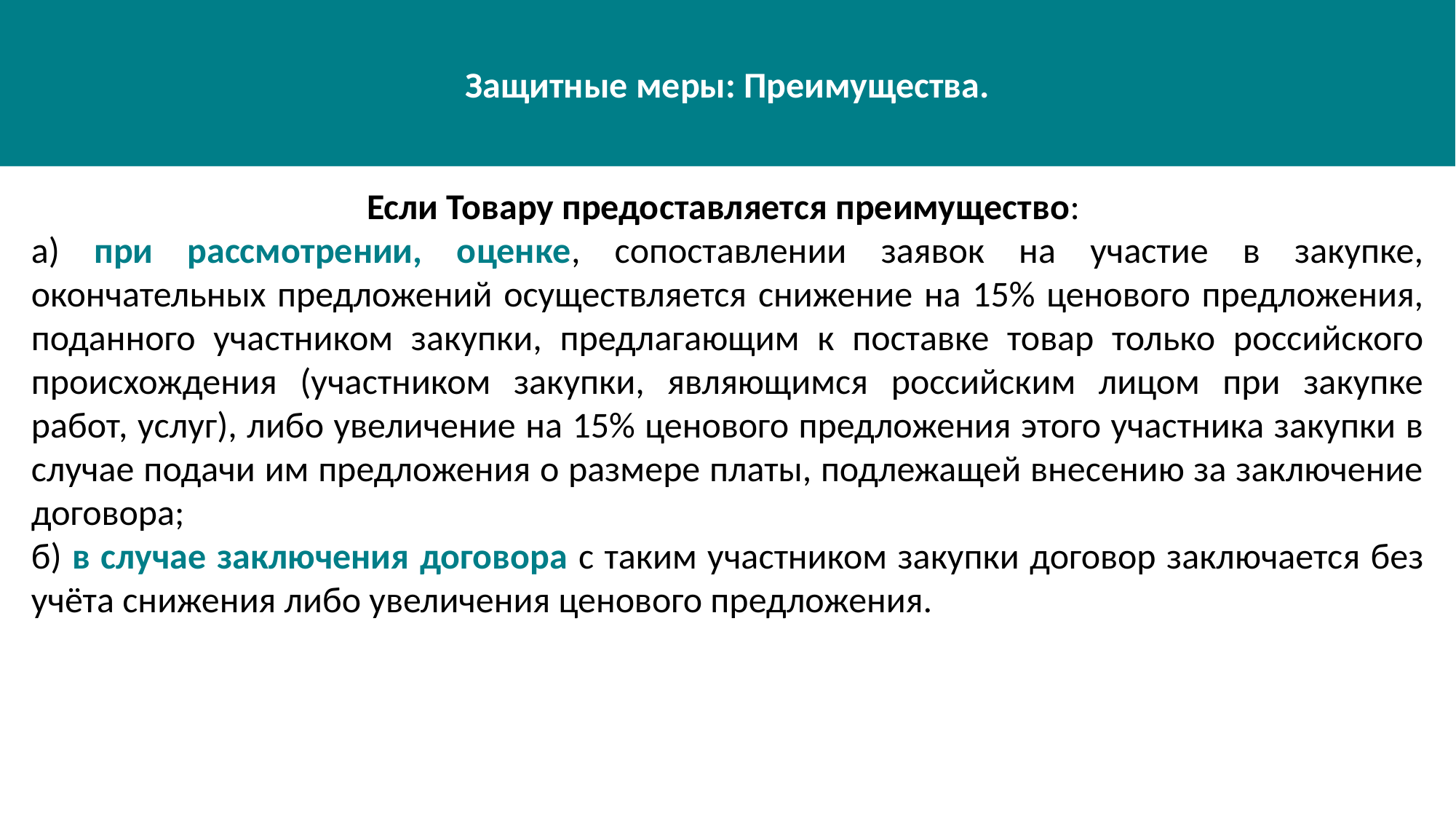

Защитные меры: Преимущества.

Если Товару предоставляется преимущество:
а) при рассмотрении, оценке, сопоставлении заявок на участие в закупке, окончательных предложений осуществляется снижение на 15% ценового предложения, поданного участником закупки, предлагающим к поставке товар только российского происхождения (участником закупки, являющимся российским лицом при закупке работ, услуг), либо увеличение на 15% ценового предложения этого участника закупки в случае подачи им предложения о размере платы, подлежащей внесению за заключение договора;
б) в случае заключения договора с таким участником закупки договор заключается без учёта снижения либо увеличения ценового предложения.